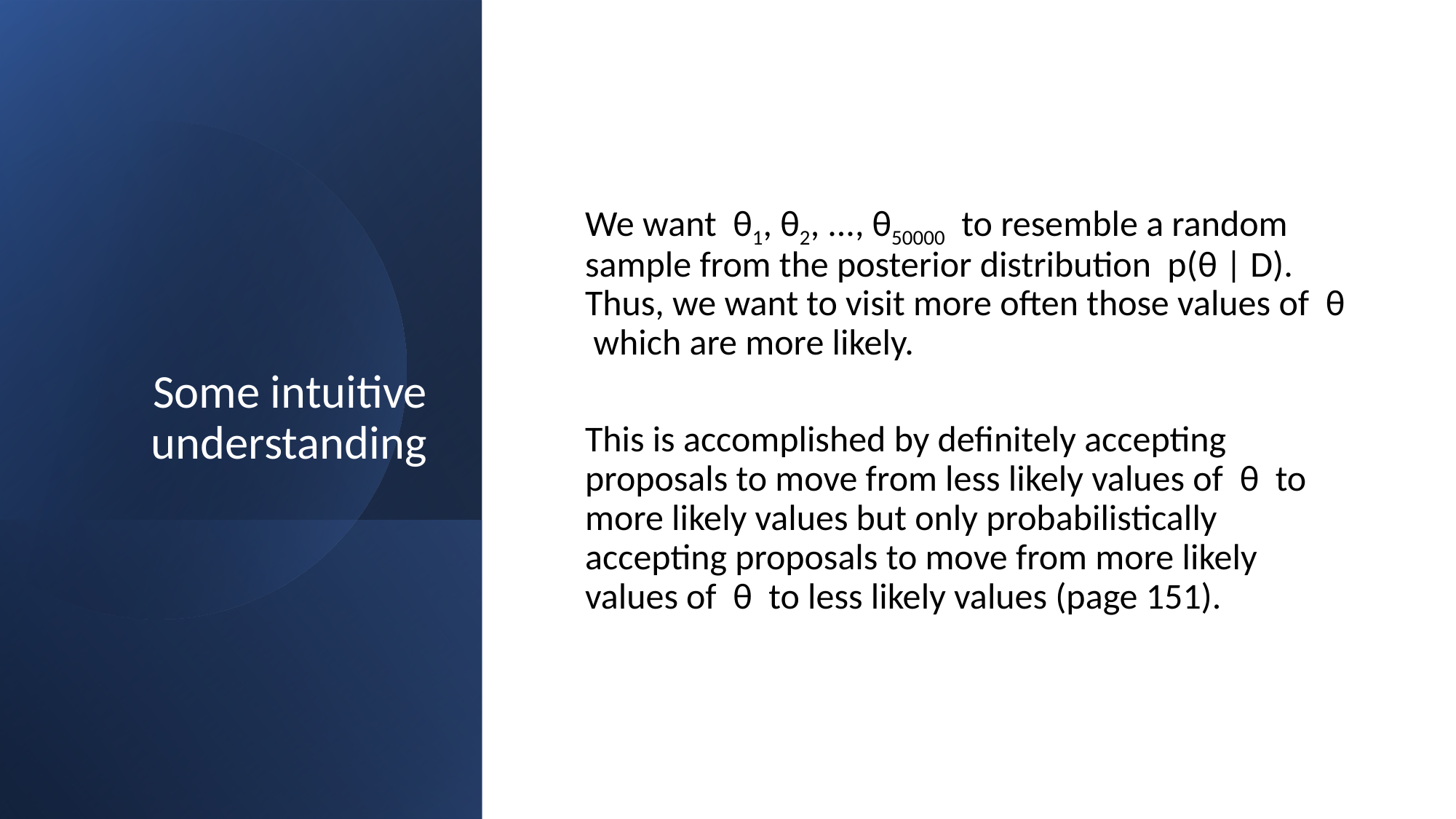

# Some intuitive understanding
We want  θ1, θ2, ..., θ50000  to resemble a random sample from the posterior distribution  p(θ | D).  Thus, we want to visit more often those values of  θ  which are more likely.

This is accomplished by definitely accepting proposals to move from less likely values of  θ  to more likely values but only probabilistically accepting proposals to move from more likely values of  θ  to less likely values (page 151).